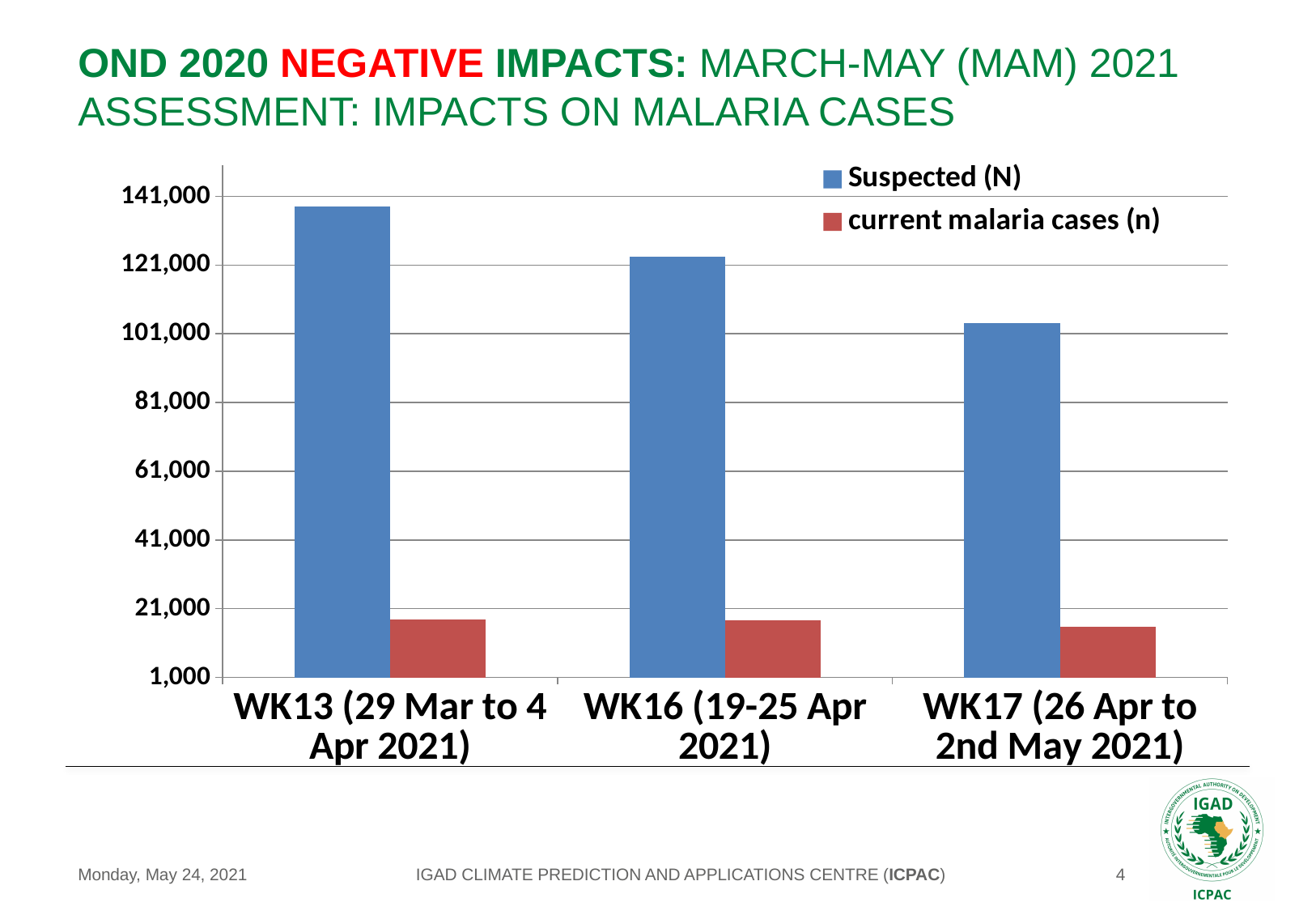

# OND 2020 NEGATIVE IMPACTS: March-May (MAM) 2021 assessment: impacts on malaria cases

### Chart

| Category | Suspected (N) | current malaria cases (n) |
|---|---|---|
| WK13 (29 Mar to 4 Apr 2021) | 137937.0 | 17795.0 |
| WK16 (19-25 Apr 2021) | 123417.0 | 17604.0 |
| WK17 (26 Apr to 2nd May 2021) | 104119.0 | 15741.0 |
IGAD CLIMATE PREDICTION AND APPLICATIONS CENTRE (ICPAC)
Monday, May 24, 2021
4